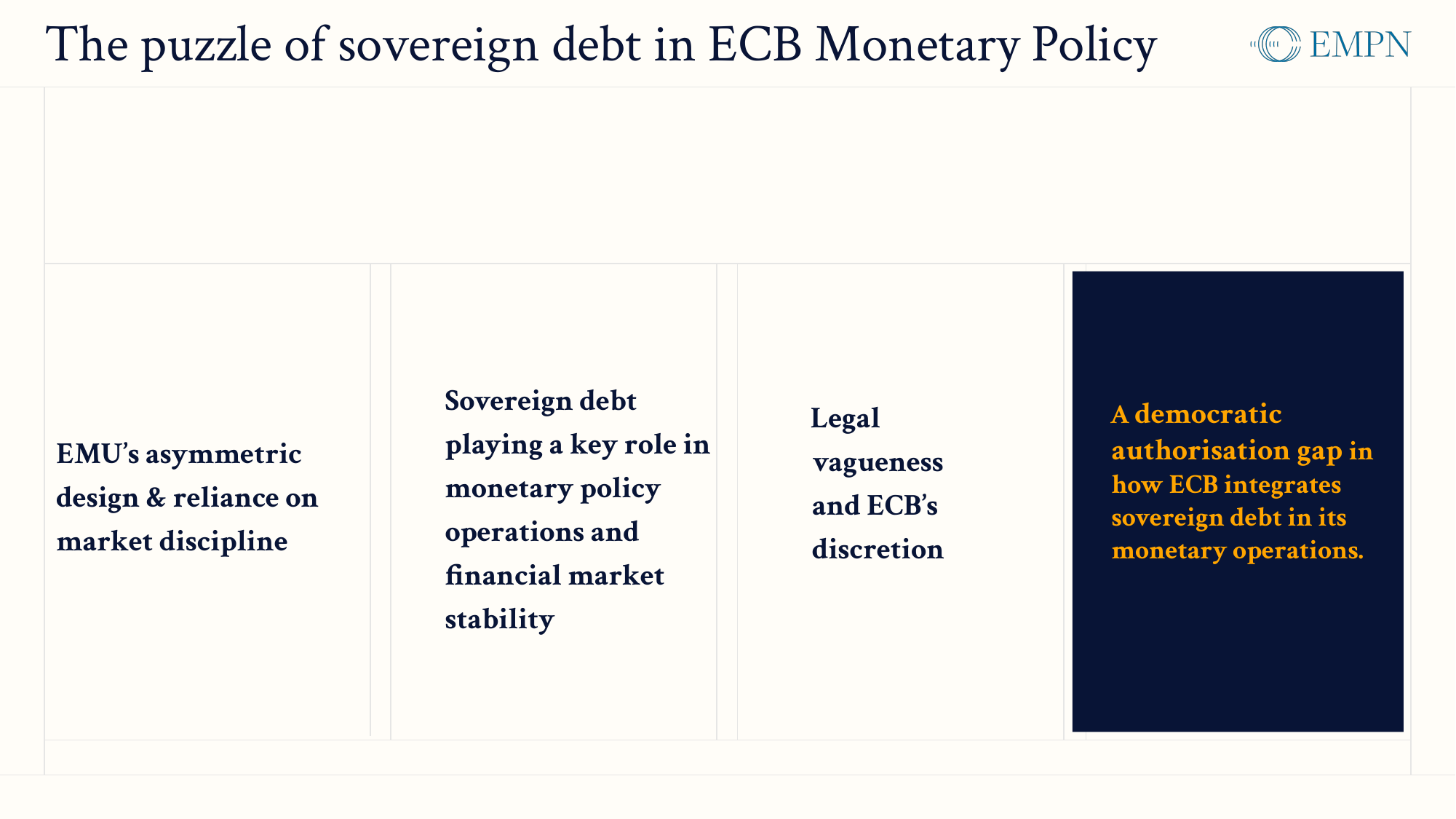

The puzzle of sovereign debt in ECB Monetary Policy
A democratic authorisation gap in how ECB integrates sovereign debt in its monetary operations.

EMU’s asymmetric design & reliance on market discipline
Legal vagueness and ECB’s discretion
Sovereign debt playing a key role in monetary policy operations and financial market stability